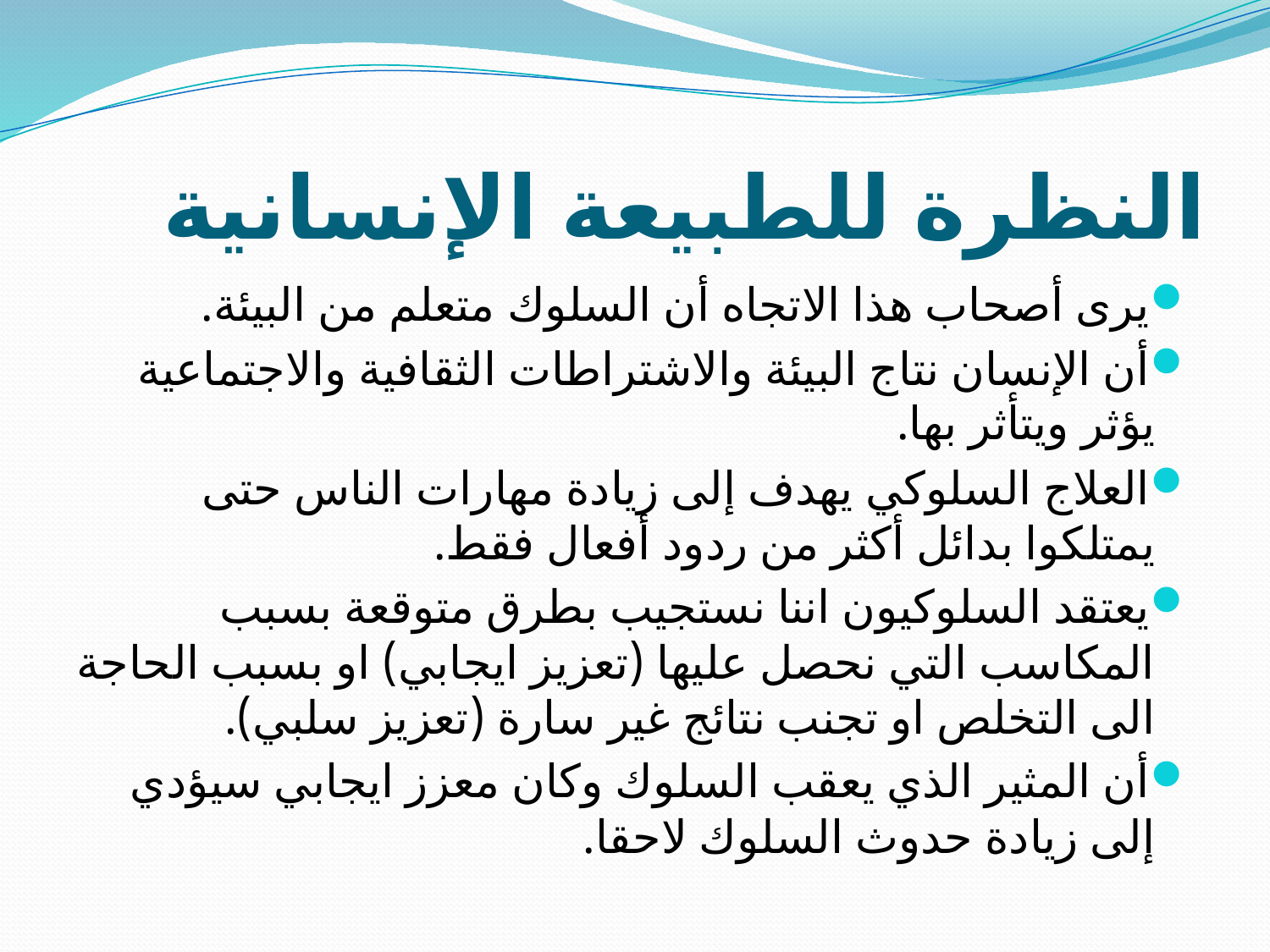

# النظرة للطبيعة الإنسانية
يرى أصحاب هذا الاتجاه أن السلوك متعلم من البيئة.
أن الإنسان نتاج البيئة والاشتراطات الثقافية والاجتماعية يؤثر ويتأثر بها.
العلاج السلوكي يهدف إلى زيادة مهارات الناس حتى يمتلكوا بدائل أكثر من ردود أفعال فقط.
يعتقد السلوكيون اننا نستجيب بطرق متوقعة بسبب المكاسب التي نحصل عليها (تعزيز ايجابي) او بسبب الحاجة الى التخلص او تجنب نتائج غير سارة (تعزيز سلبي).
أن المثير الذي يعقب السلوك وكان معزز ايجابي سيؤدي إلى زيادة حدوث السلوك لاحقا.